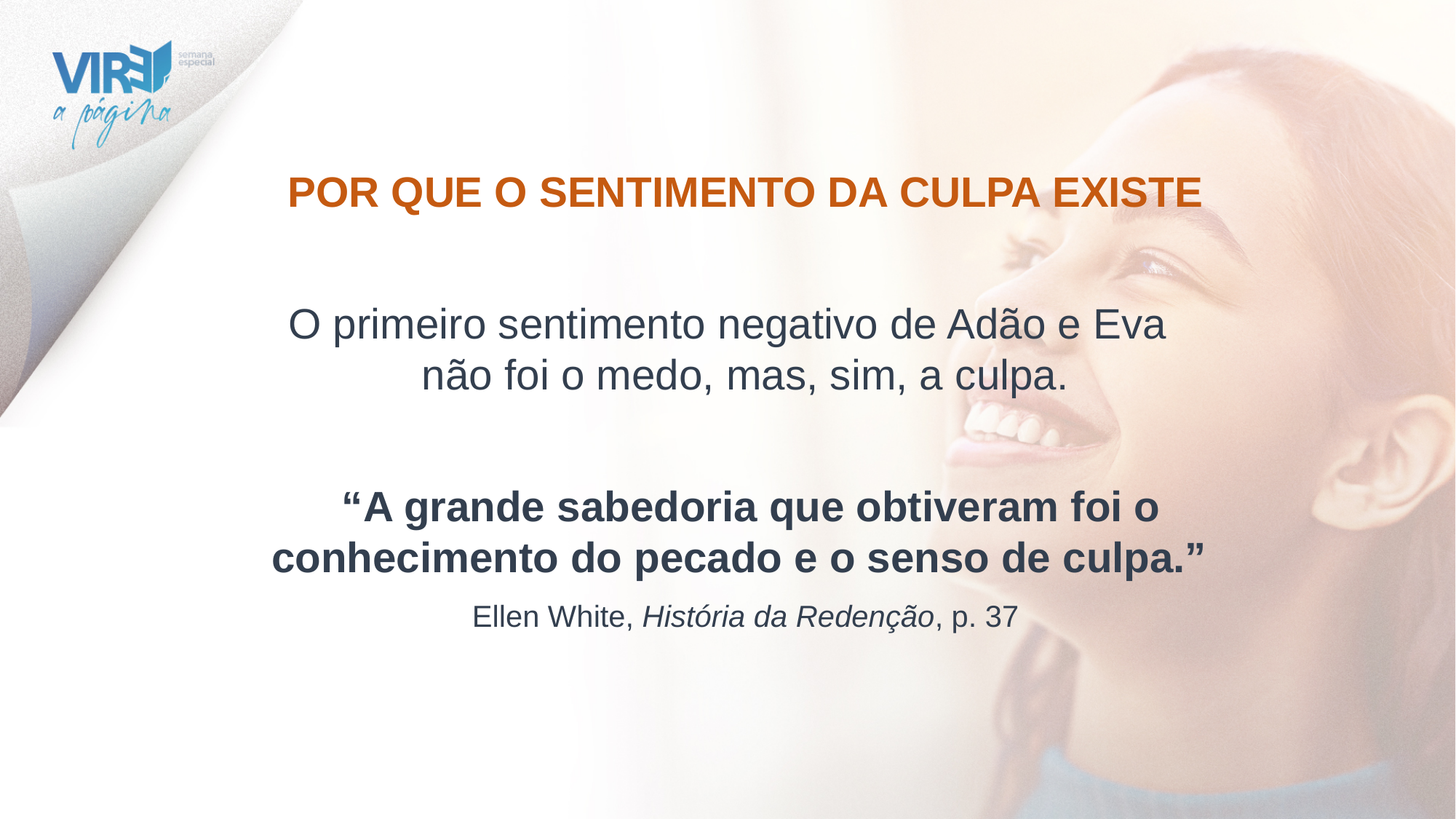

POR QUE O SENTIMENTO DA CULPA EXISTE

O primeiro sentimento negativo de Adão e Eva    não foi o medo, mas, sim, a culpa.

 “A grande sabedoria que obtiveram foi o conhecimento do pecado e o senso de culpa.”
Ellen White, História da Redenção, p. 37